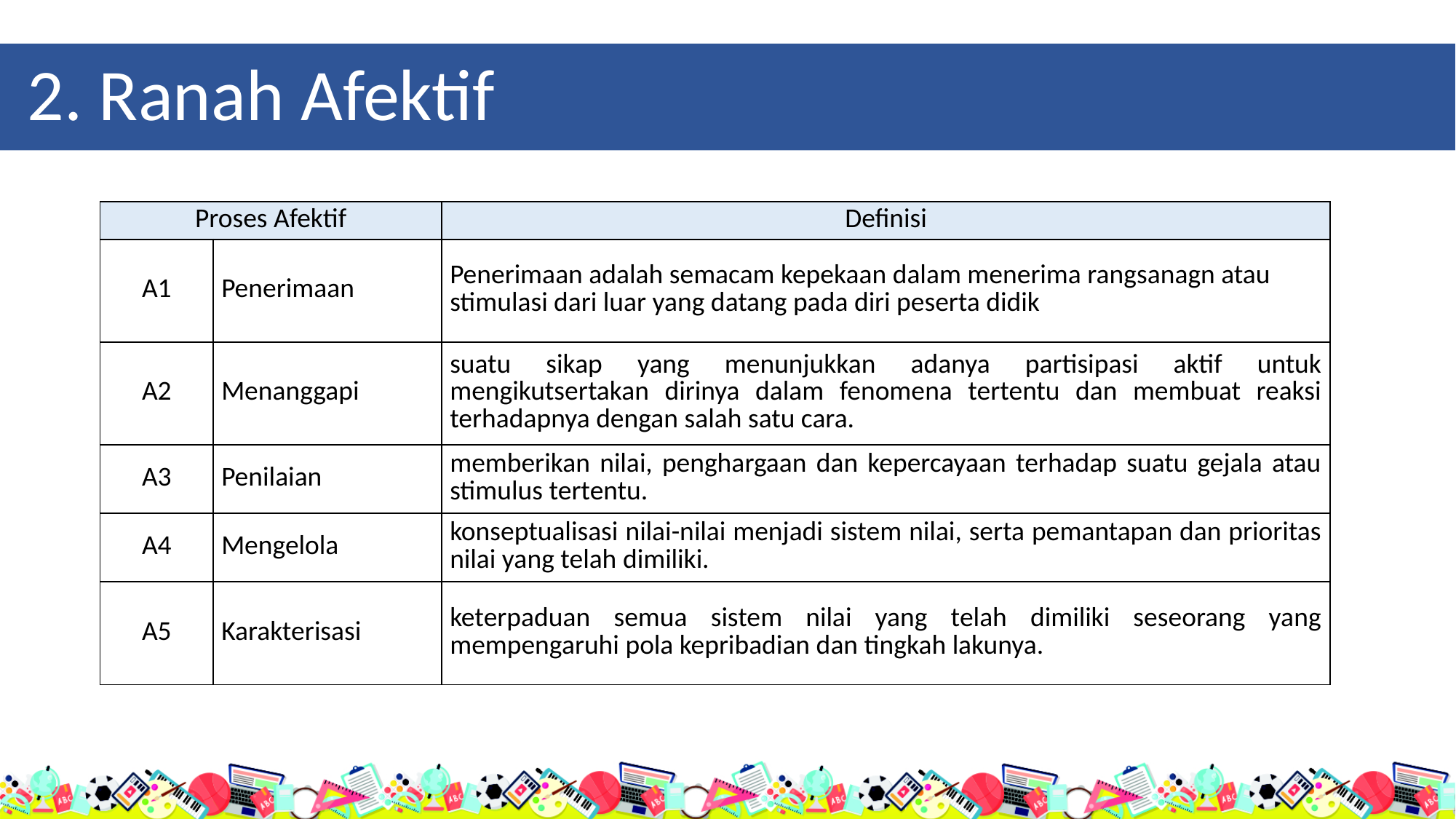

# 2. Ranah Afektif
| Proses Afektif |  | Definisi |
| --- | --- | --- |
| A1 | Penerimaan | Penerimaan adalah semacam kepekaan dalam menerima rangsanagn atau stimulasi dari luar yang datang pada diri peserta didik |
| A2 | Menanggapi | suatu sikap yang menunjukkan adanya partisipasi aktif untuk mengikutsertakan dirinya dalam fenomena tertentu dan membuat reaksi terhadapnya dengan salah satu cara. |
| A3 | Penilaian | memberikan nilai, penghargaan dan kepercayaan terhadap suatu gejala atau stimulus tertentu. |
| A4 | Mengelola | konseptualisasi nilai-nilai menjadi sistem nilai, serta pemantapan dan prioritas nilai yang telah dimiliki. |
| A5 | Karakterisasi | keterpaduan semua sistem nilai yang telah dimiliki seseorang yang mempengaruhi pola kepribadian dan tingkah lakunya. |